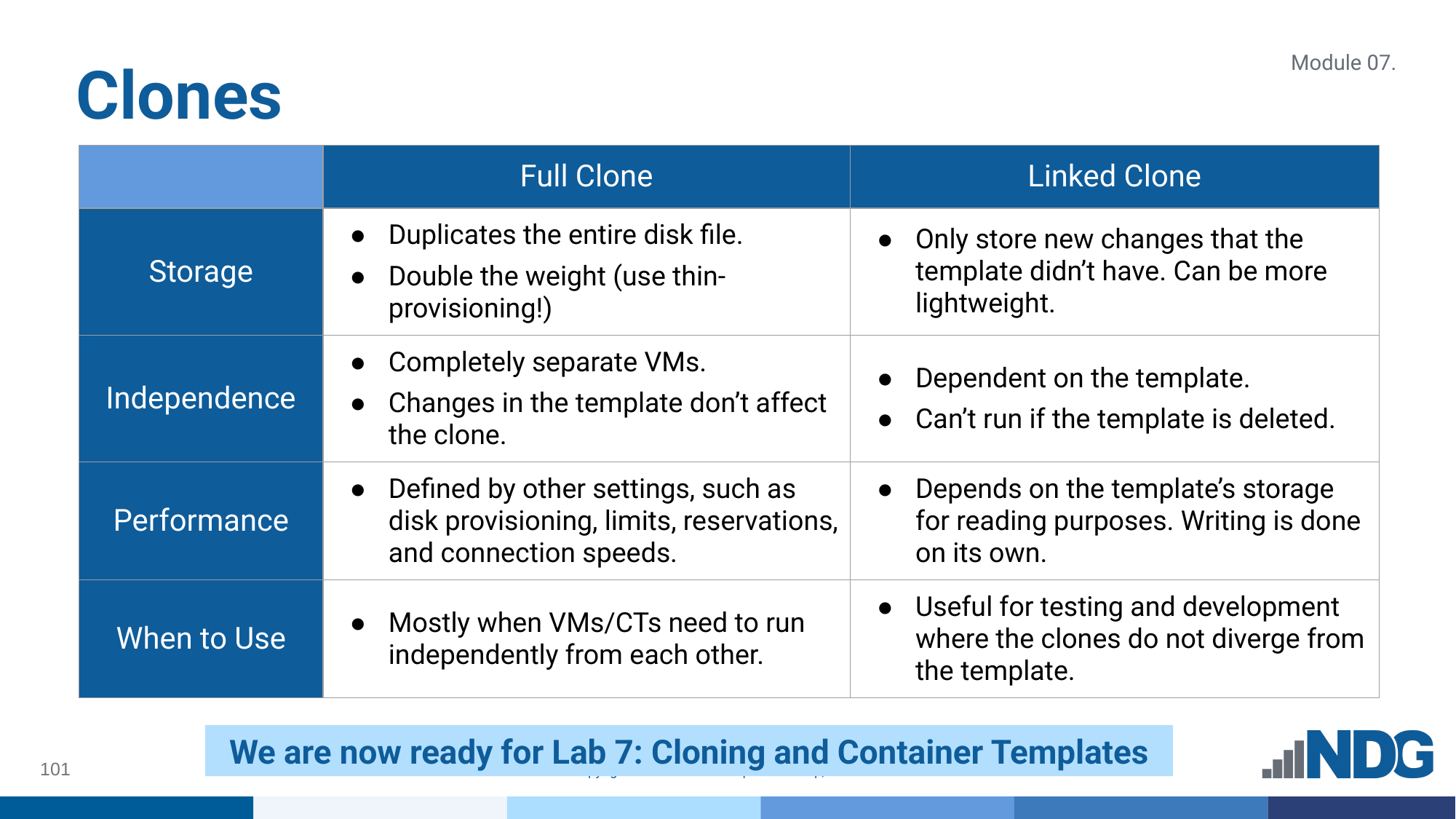

# Clones
Module 07.
|  | Full Clone | Linked Clone |
| --- | --- | --- |
| Storage | Duplicates the entire disk file. Double the weight (use thin-provisioning!) | Only store new changes that the template didn’t have. Can be more lightweight. |
| Independence | Completely separate VMs. Changes in the template don’t affect the clone. | Dependent on the template. Can’t run if the template is deleted. |
| Performance | Defined by other settings, such as disk provisioning, limits, reservations, and connection speeds. | Depends on the template’s storage for reading purposes. Writing is done on its own. |
| When to Use | Mostly when VMs/CTs need to run independently from each other. | Useful for testing and development where the clones do not diverge from the template. |
We are now ready for Lab 7: Cloning and Container Templates